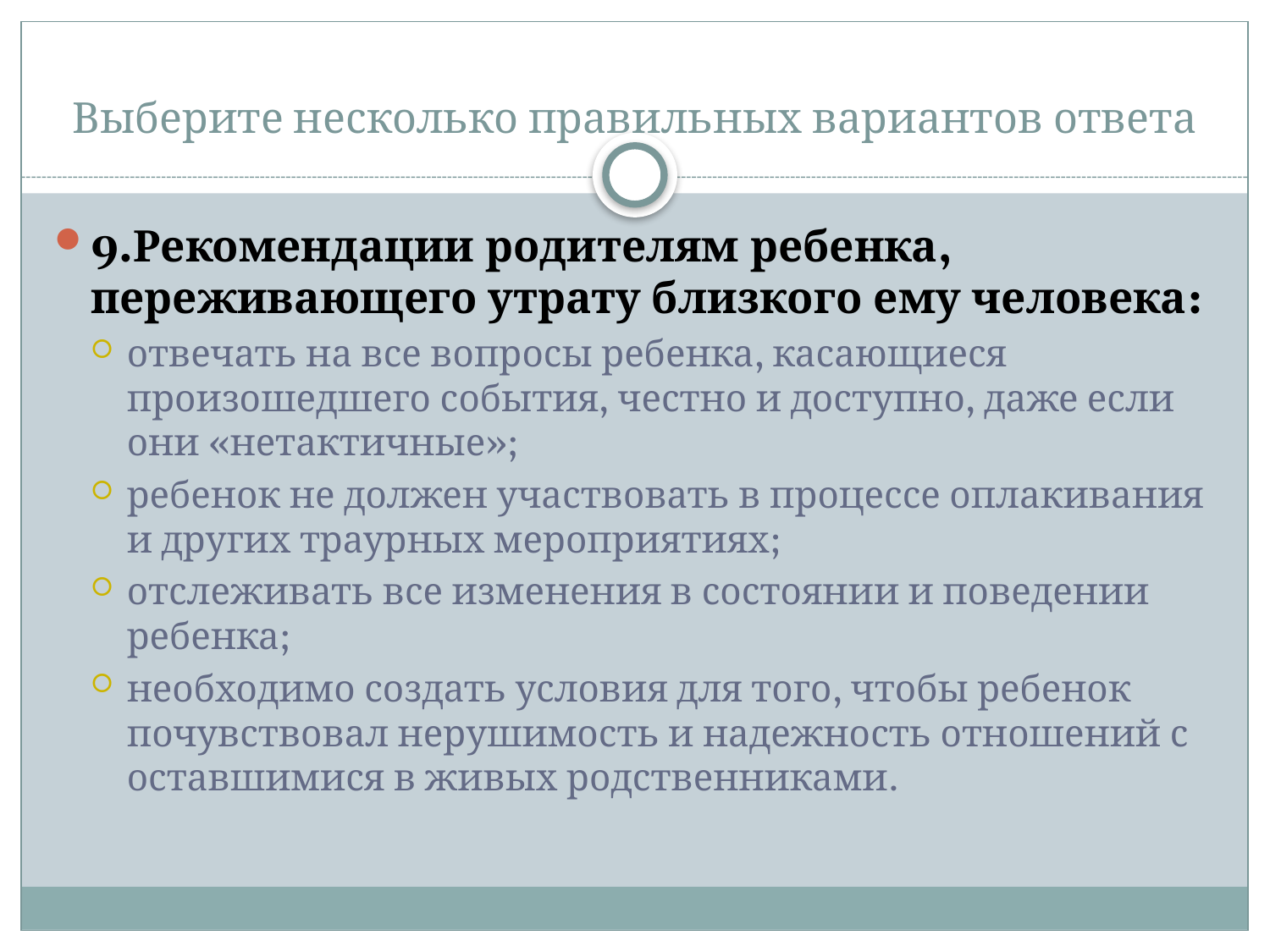

# Выберите несколько правильных вариантов ответа
9.Рекомендации родителям ребенка, переживающего утрату близкого ему человека:
отвечать на все вопросы ребенка, касающиеся произошедшего события, честно и доступно, даже если они «нетактичные»;
ребенок не должен участвовать в процессе оплакивания и других траурных мероприятиях;
отслеживать все изменения в состоянии и поведении ребенка;
необходимо создать условия для того, чтобы ребенок почувствовал нерушимость и надежность отношений с оставшимися в живых родственниками.